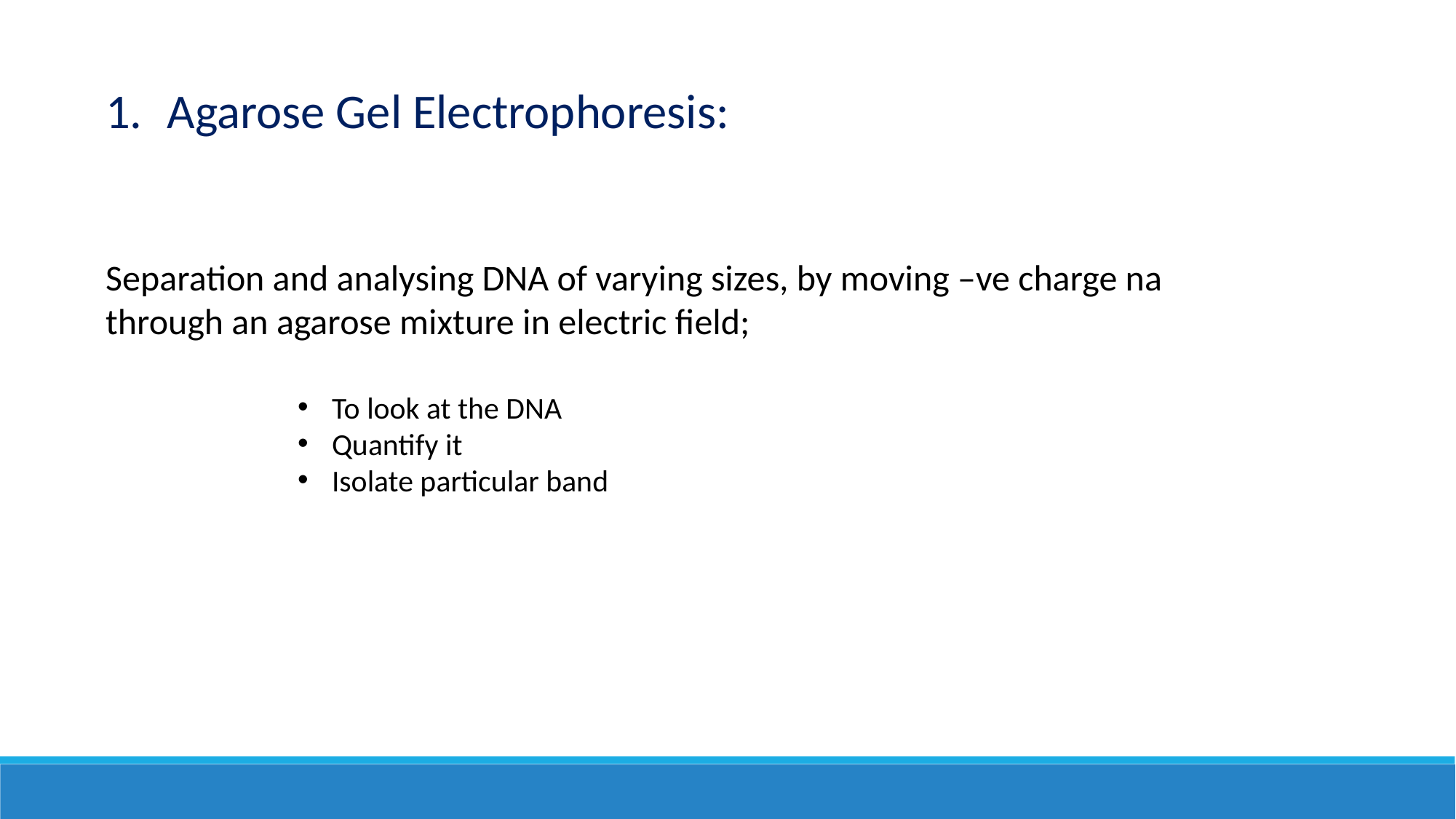

Agarose Gel Electrophoresis:

Separation and analysing DNA of varying sizes, by moving –ve charge na               through an agarose mixture in electric field;

To look at the DNA
Quantify it
Isolate particular band